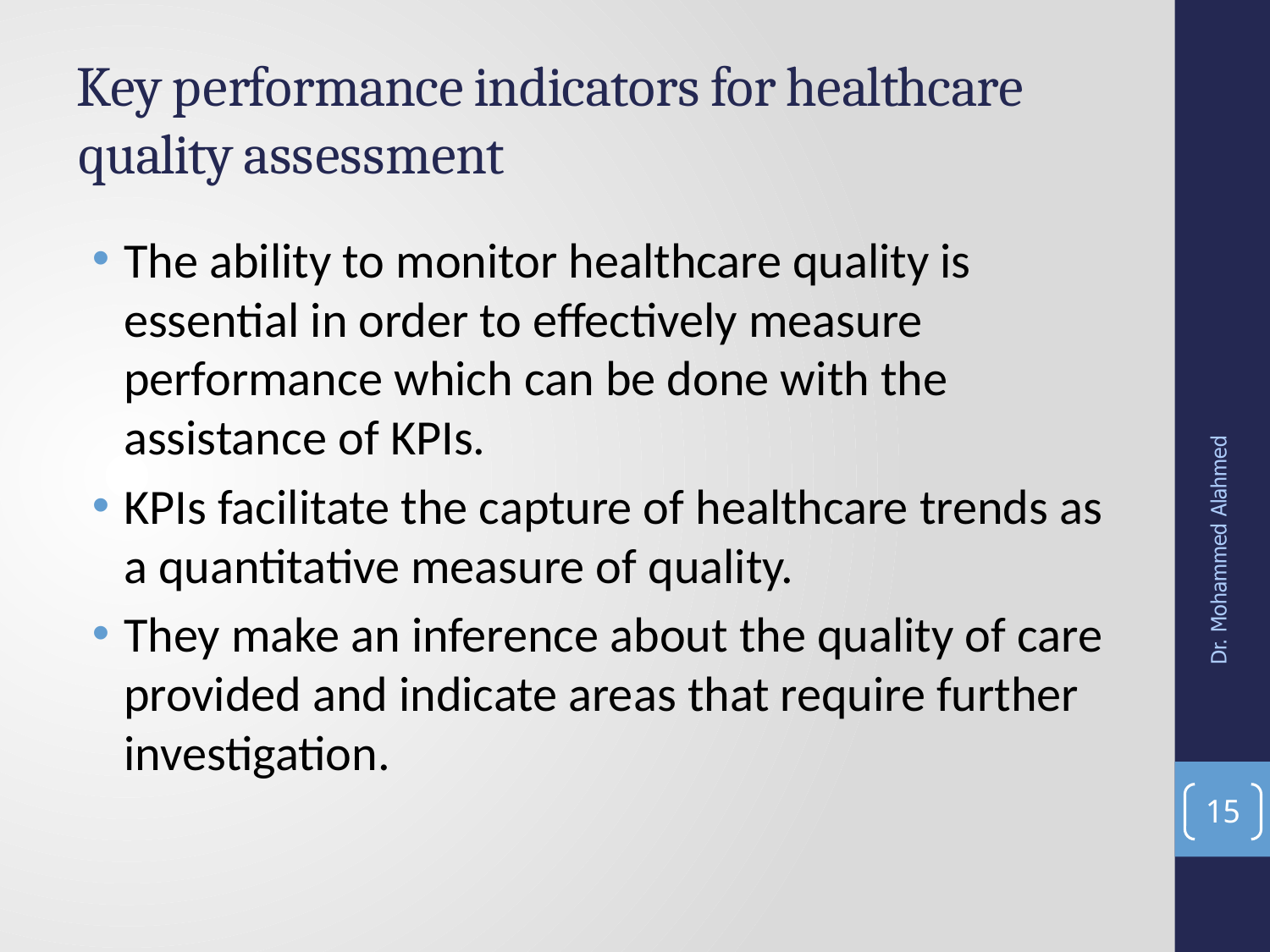

# Key performance indicators for healthcare quality assessment
The ability to monitor healthcare quality is essential in order to effectively measure performance which can be done with the assistance of KPIs.
KPIs facilitate the capture of healthcare trends as a quantitative measure of quality.
They make an inference about the quality of care provided and indicate areas that require further investigation.
Dr. Mohammed Alahmed
15